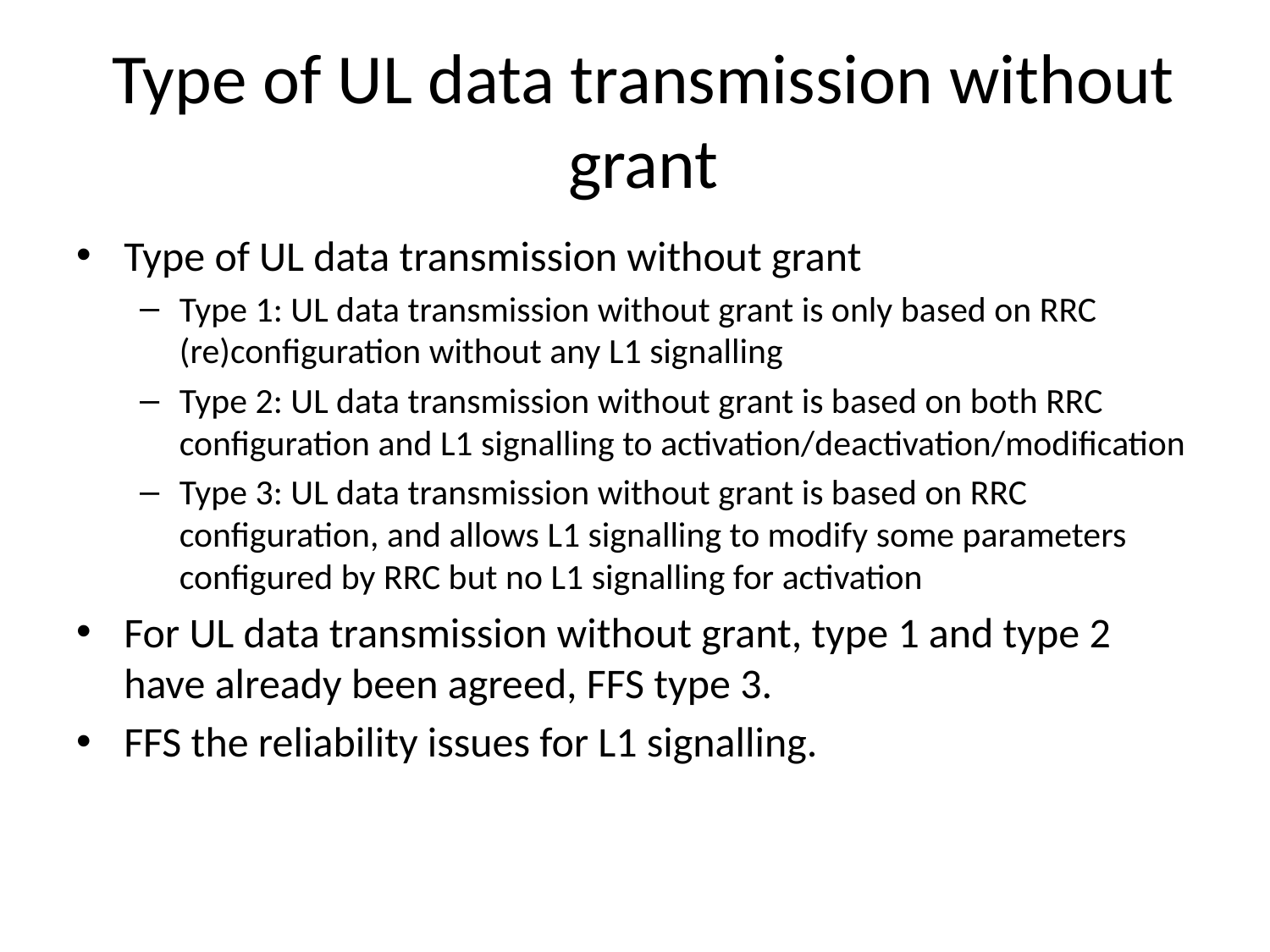

# Type of UL data transmission without grant
Type of UL data transmission without grant
Type 1: UL data transmission without grant is only based on RRC (re)configuration without any L1 signalling
Type 2: UL data transmission without grant is based on both RRC configuration and L1 signalling to activation/deactivation/modification
Type 3: UL data transmission without grant is based on RRC configuration, and allows L1 signalling to modify some parameters configured by RRC but no L1 signalling for activation
For UL data transmission without grant, type 1 and type 2 have already been agreed, FFS type 3.
FFS the reliability issues for L1 signalling.